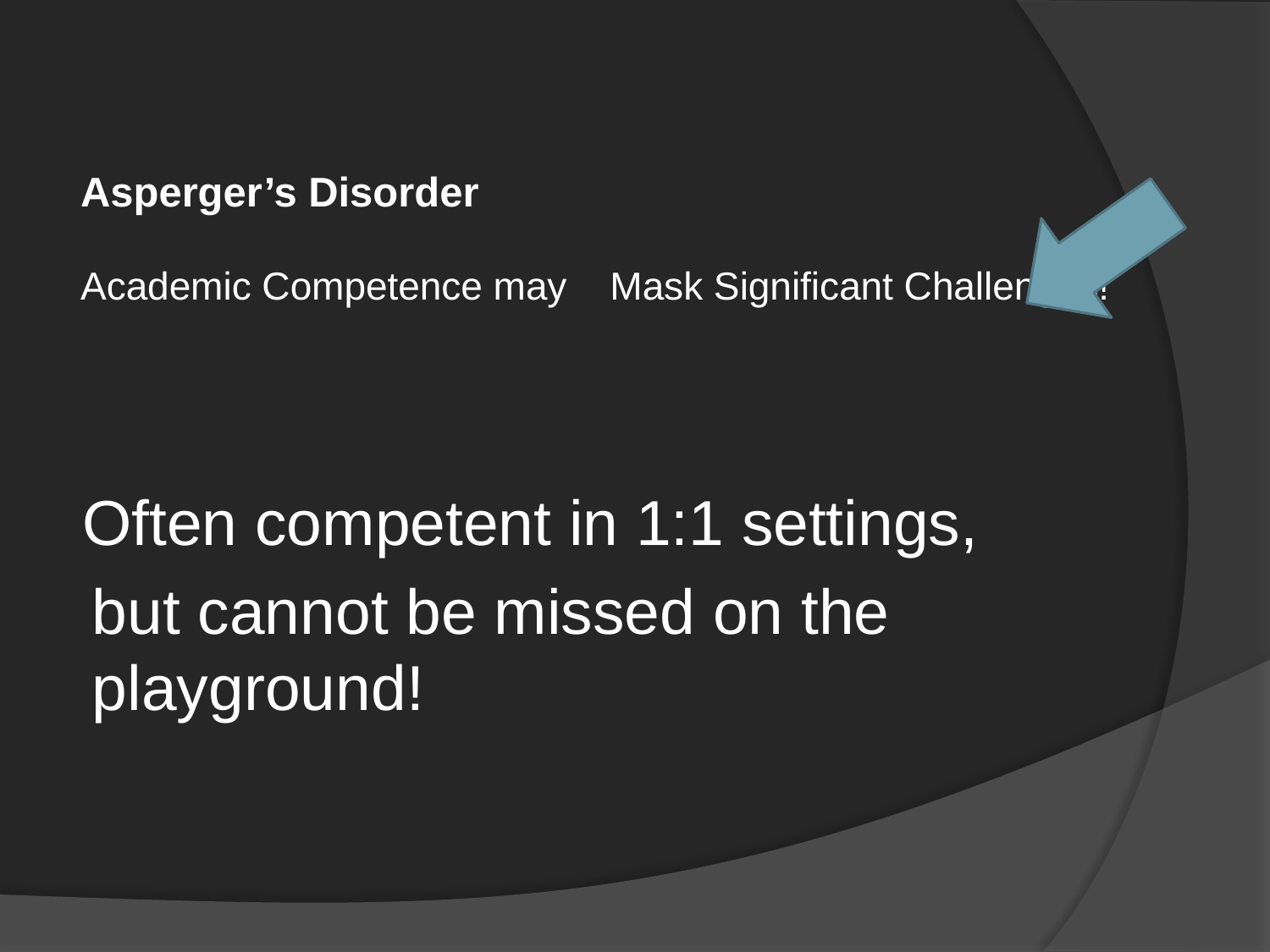

# Asperger’s Disorder Academic Competence may    Mask Significant Challenges!

   Often competent in 1:1 settings,
	but cannot be missed on the    playground!